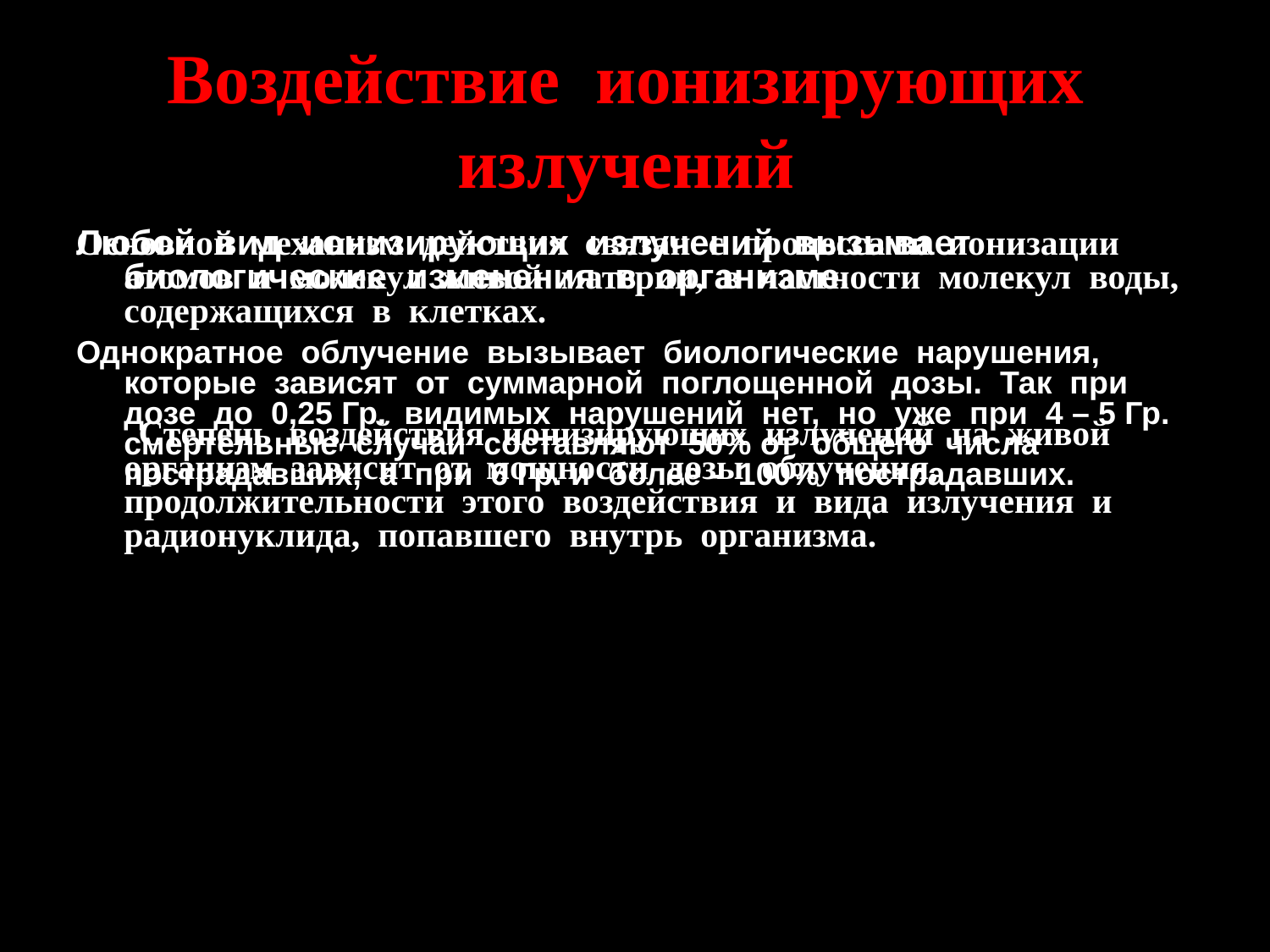

# Воздействие  ионизирующих  излучений
Любой  вид  ионизирующих  излучений  вызывает  биологические  изменения  в  организме.

Однократное  облучение  вызывает  биологические  нарушения,  которые  зависят  от  суммарной  поглощенной  дозы.  Так  при  дозе  до  0,25 Гр.  видимых  нарушений  нет,  но  уже  при  4 – 5 Гр. смертельные  случаи  составляют  50% от  общего  числа  пострадавших,  а  при  6 Гр. и  более -  100%  пострадавших.
Основной  механизм  действия  связан  с  процессами  ионизации  атомов  и  молекул  живой  материи,  в  частности  молекул  воды,  содержащихся  в  клетках.

       Степень  воздействия  ионизирующих  излучений  на  живой  организм  зависит  от  мощности  дозы  облучения,  продолжительности  этого  воздействия  и  вида  излучения  и  радионуклида,  попавшего  внутрь  организма.